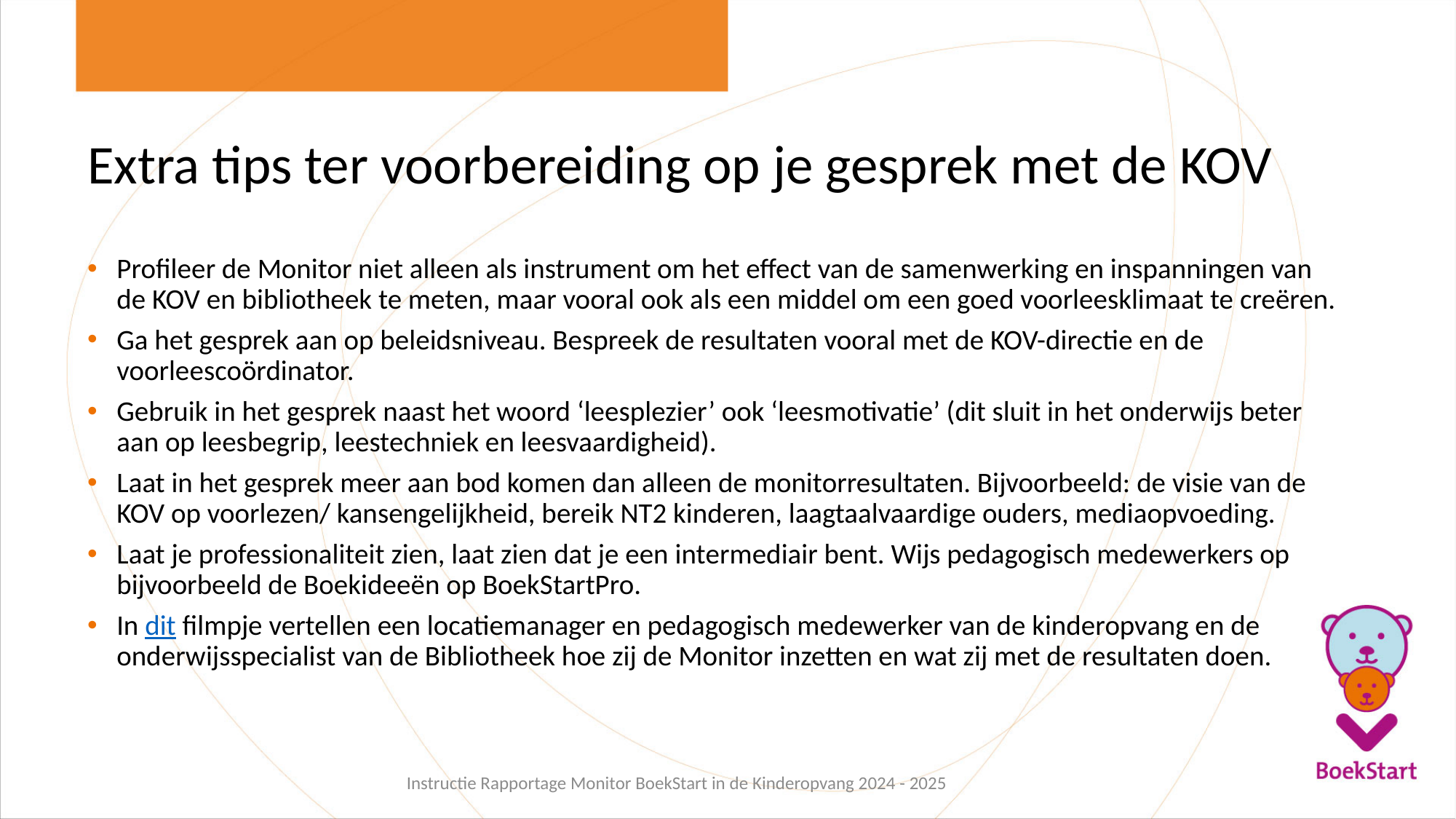

# Extra tips ter voorbereiding op je gesprek met de KOV
Profileer de Monitor niet alleen als instrument om het effect van de samenwerking en inspanningen van de KOV en bibliotheek te meten, maar vooral ook als een middel om een goed voorleesklimaat te creëren.
Ga het gesprek aan op beleidsniveau. Bespreek de resultaten vooral met de KOV-directie en de voorleescoördinator.
Gebruik in het gesprek naast het woord ‘leesplezier’ ook ‘leesmotivatie’ (dit sluit in het onderwijs beter aan op leesbegrip, leestechniek en leesvaardigheid).
Laat in het gesprek meer aan bod komen dan alleen de monitorresultaten. Bijvoorbeeld: de visie van de KOV op voorlezen/ kansengelijkheid, bereik NT2 kinderen, laagtaalvaardige ouders, mediaopvoeding.
Laat je professionaliteit zien, laat zien dat je een intermediair bent. Wijs pedagogisch medewerkers op bijvoorbeeld de Boekideeën op BoekStartPro.
In dit filmpje vertellen een locatiemanager en pedagogisch medewerker van de kinderopvang en de onderwijsspecialist van de Bibliotheek hoe zij de Monitor inzetten en wat zij met de resultaten doen.
Instructie Rapportage Monitor BoekStart in de Kinderopvang 2024 - 2025